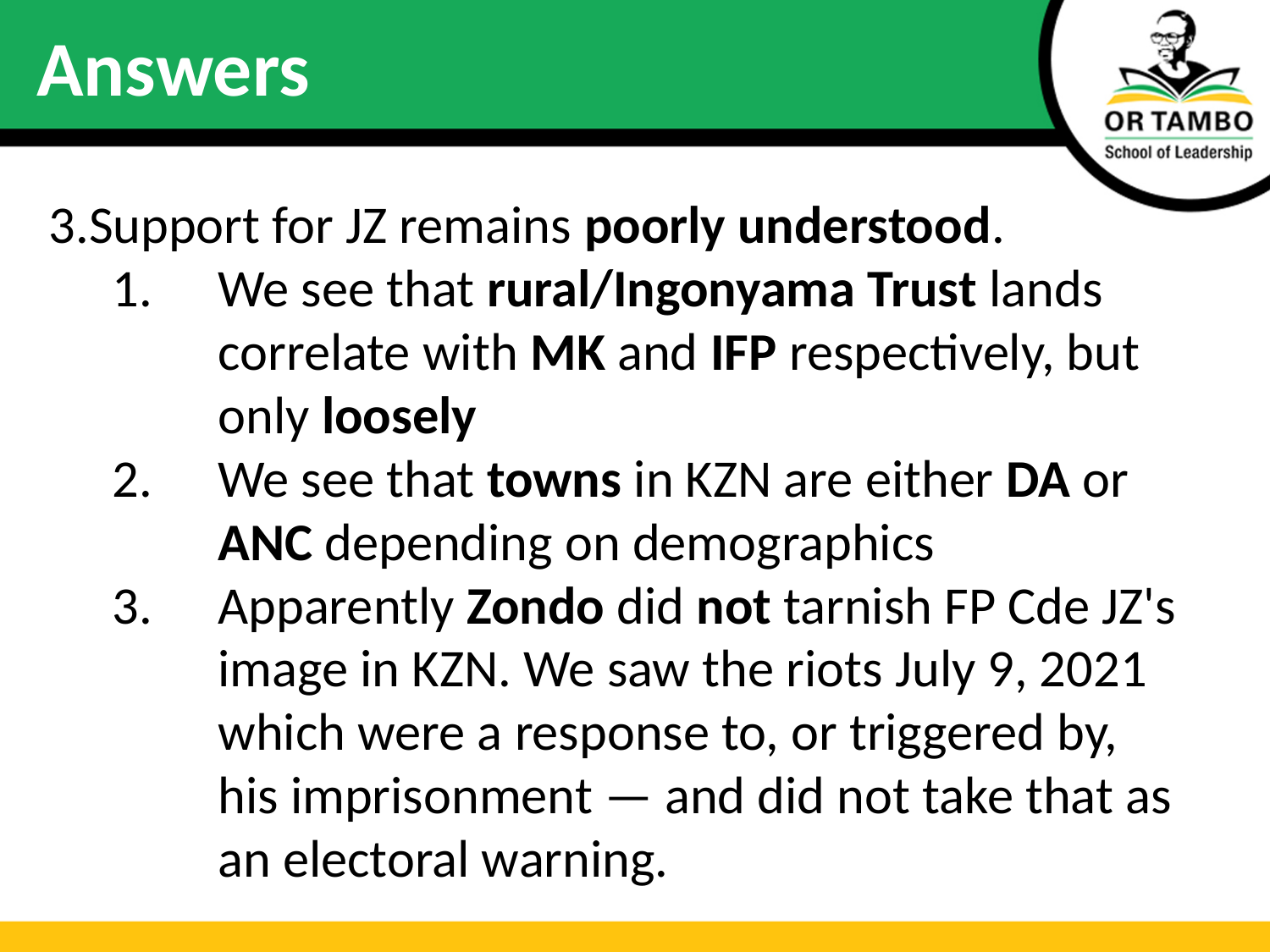

# Answers
Support for JZ remains poorly understood.
We see that rural/Ingonyama Trust lands correlate with MK and IFP respectively, but only loosely
We see that towns in KZN are either DA or ANC depending on demographics
Apparently Zondo did not tarnish FP Cde JZ's image in KZN. We saw the riots July 9, 2021 which were a response to, or triggered by, his imprisonment — and did not take that as an electoral warning.